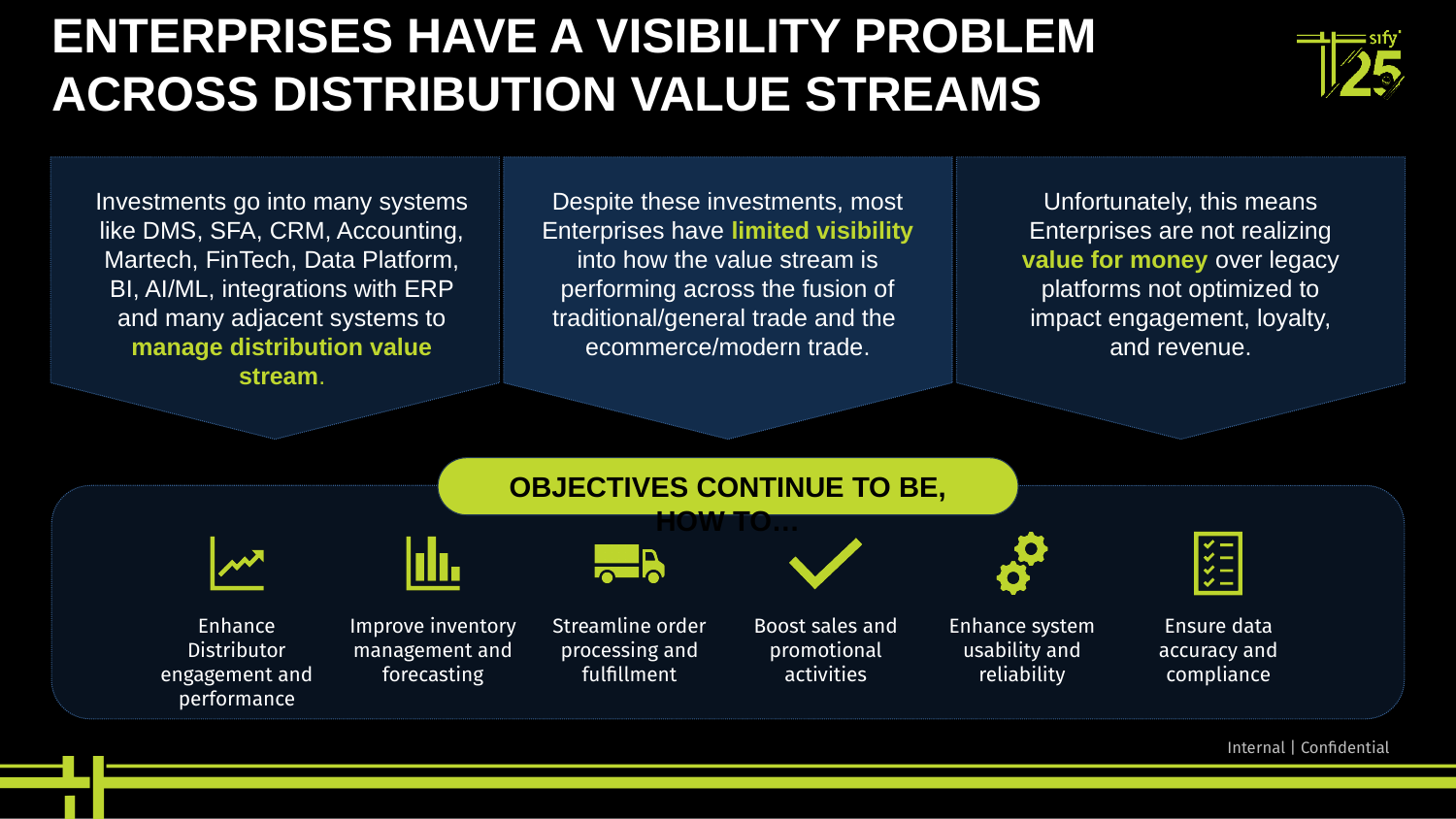

# Enterprises have a visibility problem across distribution value streams

Unfortunately, this means Enterprises are not realizing value for money over legacy platforms not optimized to impact engagement, loyalty, and revenue.
Investments go into many systems like DMS, SFA, CRM, Accounting, Martech, FinTech, Data Platform, BI, AI/ML, integrations with ERP and many adjacent systems to manage distribution value stream.
Despite these investments, most Enterprises have limited visibility into how the value stream is performing across the fusion of traditional/general trade and the  ecommerce/modern trade.

OBJECTIVES continue to be, HOW TO…

Enhance Distributor engagement and performance
Improve inventory management and forecasting
Streamline order processing and fulfillment
Boost sales and promotional activities
Enhance system usability and reliability
Ensure data accuracy and compliance